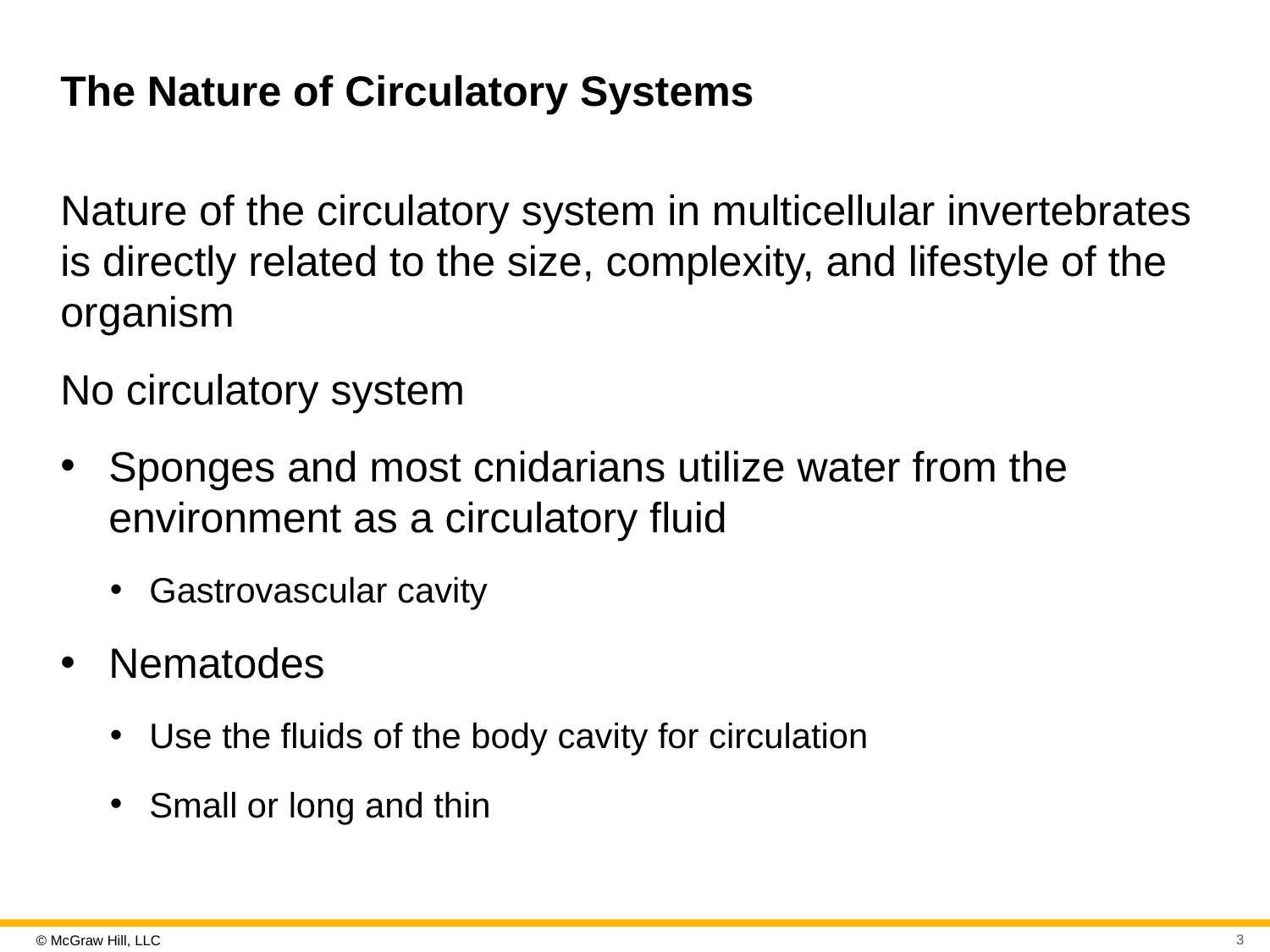

# The Nature of Circulatory Systems
Nature of the circulatory system in multicellular invertebrates is directly related to the size, complexity, and lifestyle of the organism
No circulatory system
Sponges and most cnidarians utilize water from the environment as a circulatory fluid
Gastrovascular cavity
Nematodes
Use the fluids of the body cavity for circulation
Small or long and thin
3